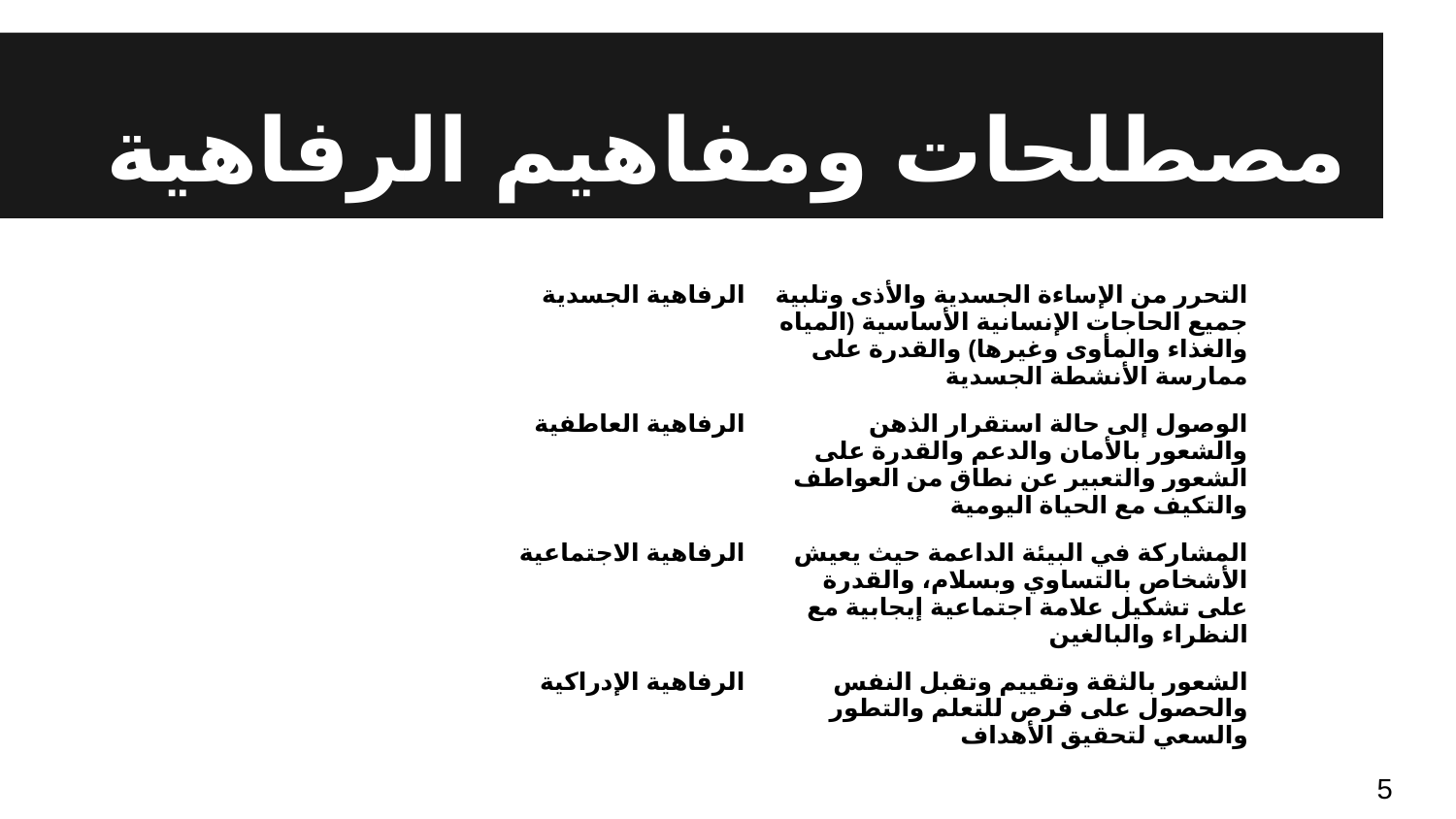

# مصطلحات ومفاهيم الرفاهية
| الرفاهية الجسدية | التحرر من الإساءة الجسدية والأذى وتلبية جميع الحاجات الإنسانية الأساسية (المياه والغذاء والمأوى وغيرها) والقدرة على ممارسة الأنشطة الجسدية |
| --- | --- |
| الرفاهية العاطفية | الوصول إلى حالة استقرار الذهن والشعور بالأمان والدعم والقدرة على الشعور والتعبير عن نطاق من العواطف والتكيف مع الحياة اليومية |
| الرفاهية الاجتماعية | المشاركة في البيئة الداعمة حيث يعيش الأشخاص بالتساوي وبسلام، والقدرة على تشكيل علامة اجتماعية إيجابية مع النظراء والبالغين |
| الرفاهية الإدراكية | الشعور بالثقة وتقييم وتقبل النفس والحصول على فرص للتعلم والتطور والسعي لتحقيق الأهداف |
5